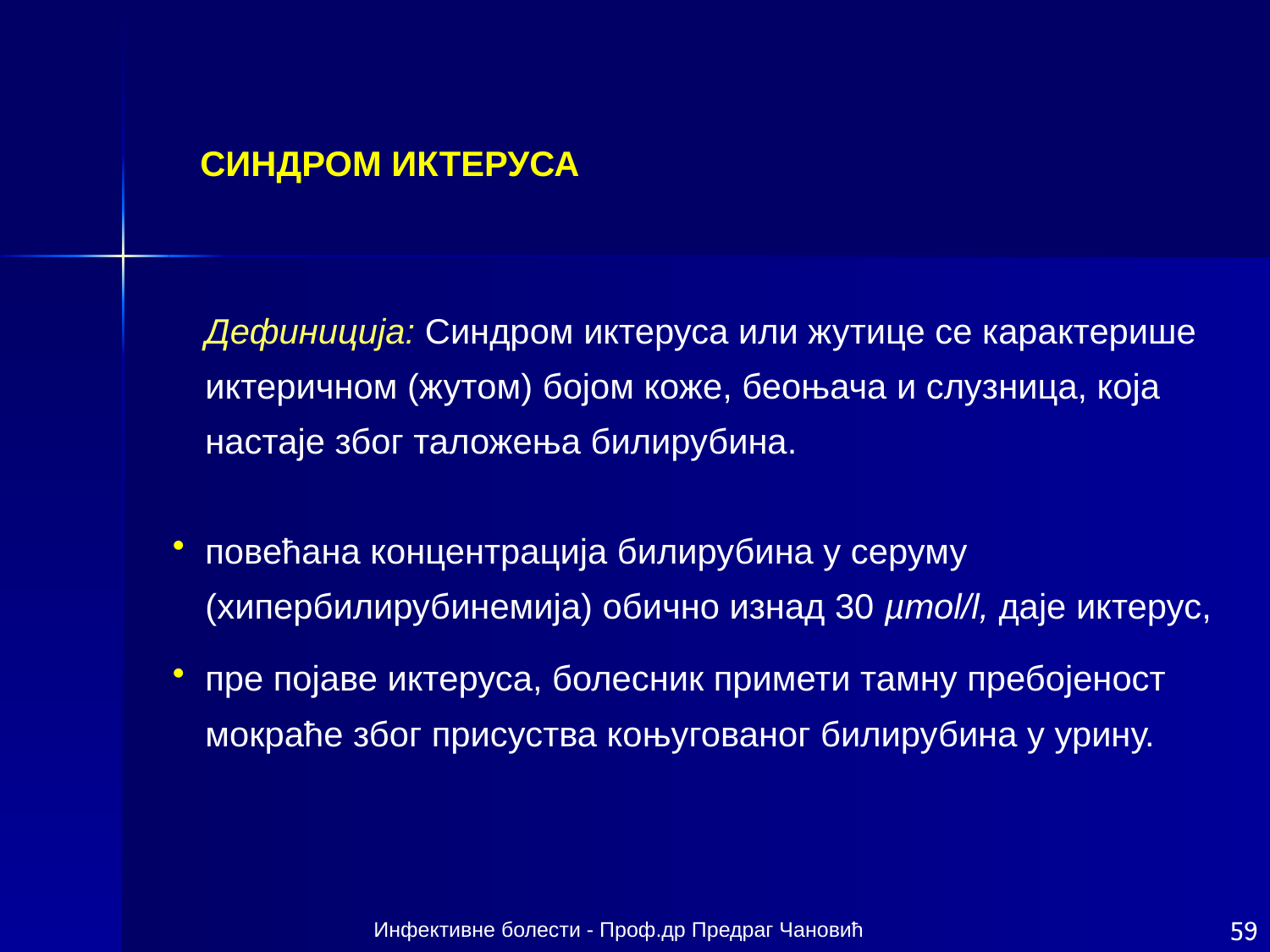

СИНДРОМ ИКТЕРУСА
	Дефиниција: Синдром иктеруса или жутице се карактерише иктеричном (жутом) бојом коже, беоњача и слузница, која настаје због таложења билирубина.

повећана концентрација билирубина у серуму (хипербилирубинемија) обично изнад 30 µmol/l, даје иктерус,
пре појаве иктеруса, болесник примети тамну пребојеност мокраће због присуства коњугованог билирубина у урину.
Инфективне болести - Проф.др Предраг Чановић
59